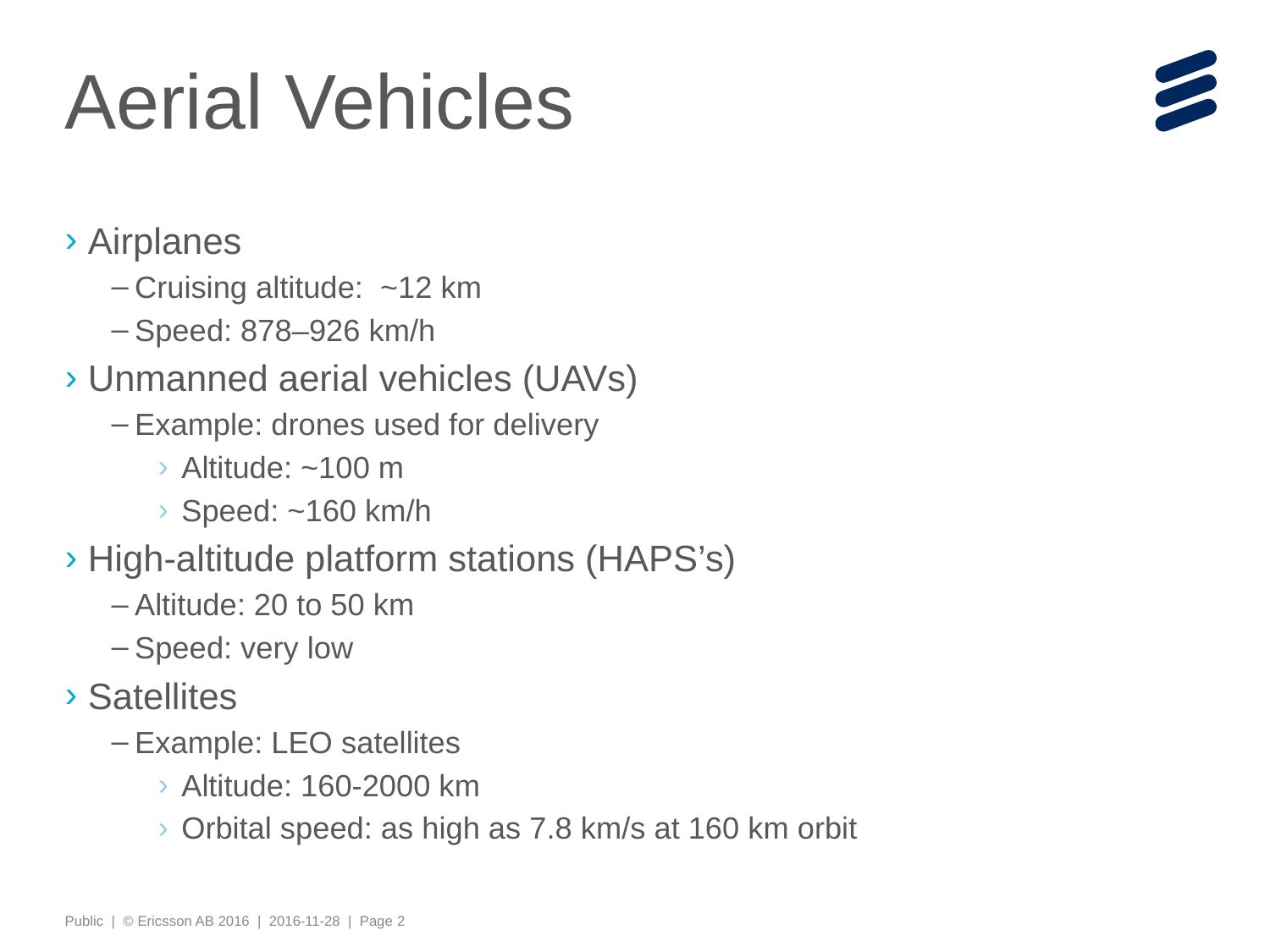

# Aerial Vehicles
Airplanes
Cruising altitude:  ~12 km
Speed: 878–926 km/h
Unmanned aerial vehicles (UAVs)
Example: drones used for delivery
Altitude: ~100 m
Speed: ~160 km/h
High-altitude platform stations (HAPS’s)
Altitude: 20 to 50 km
Speed: very low
Satellites
Example: LEO satellites
Altitude: 160-2000 km
Orbital speed: as high as 7.8 km/s at 160 km orbit